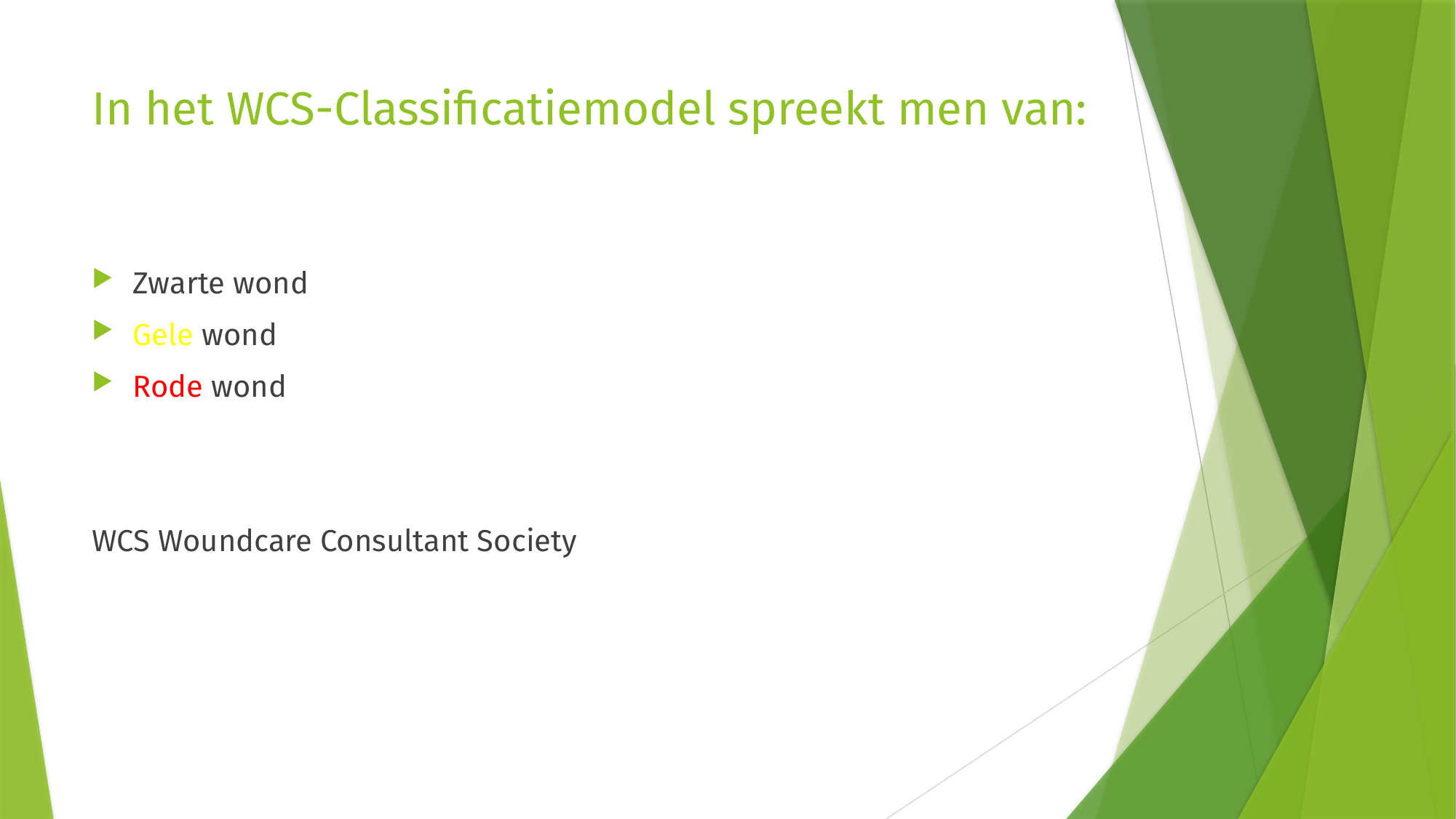

# In het WCS-Classificatiemodel spreekt men van:
Zwarte wond
Gele wond
Rode wond

WCS Woundcare Consultant Society